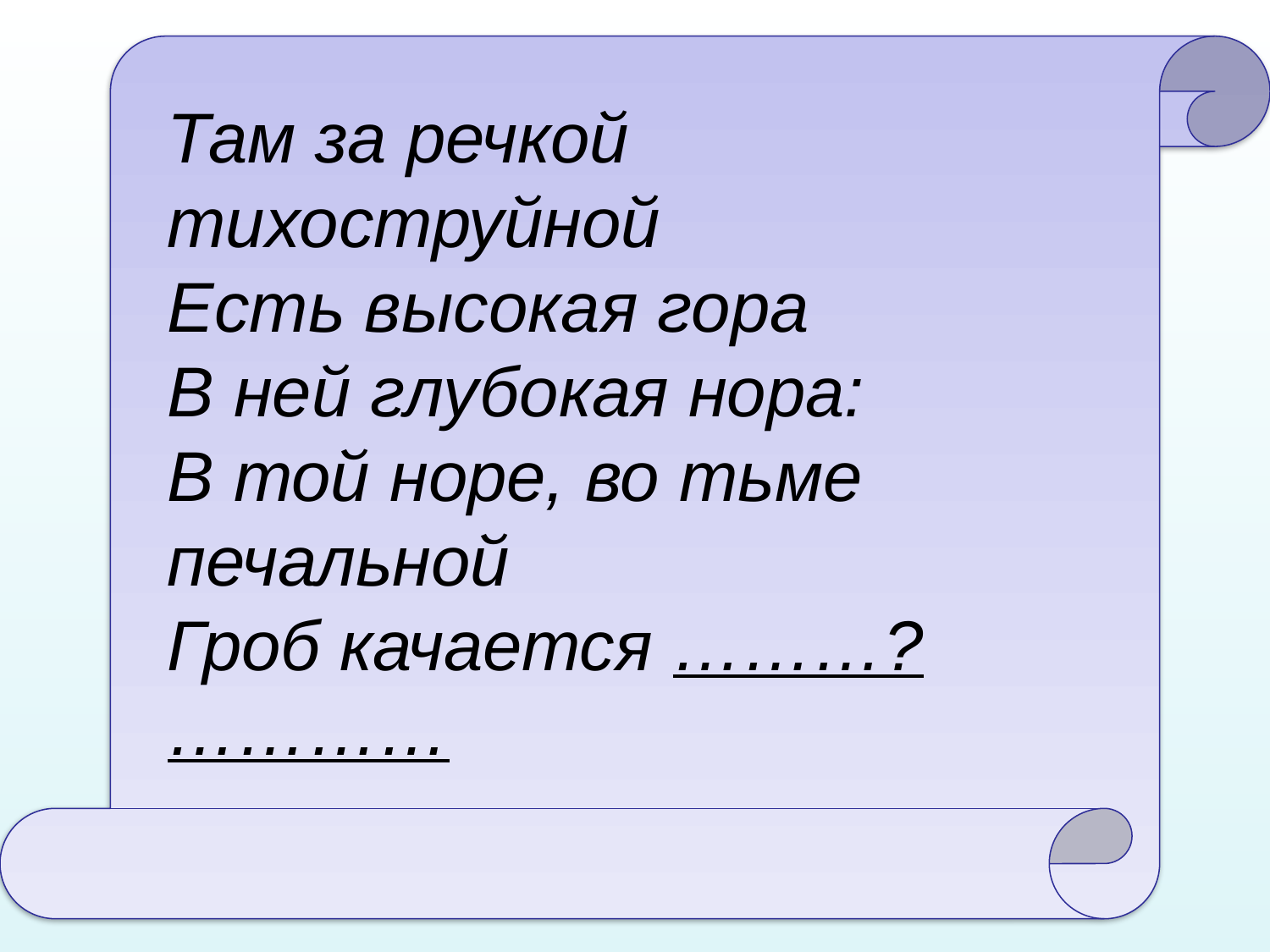

Там за речкой
тихоструйной
Есть высокая гора
В ней глубокая нора:
В той норе, во тьме печальной
Гроб качается ………?…………